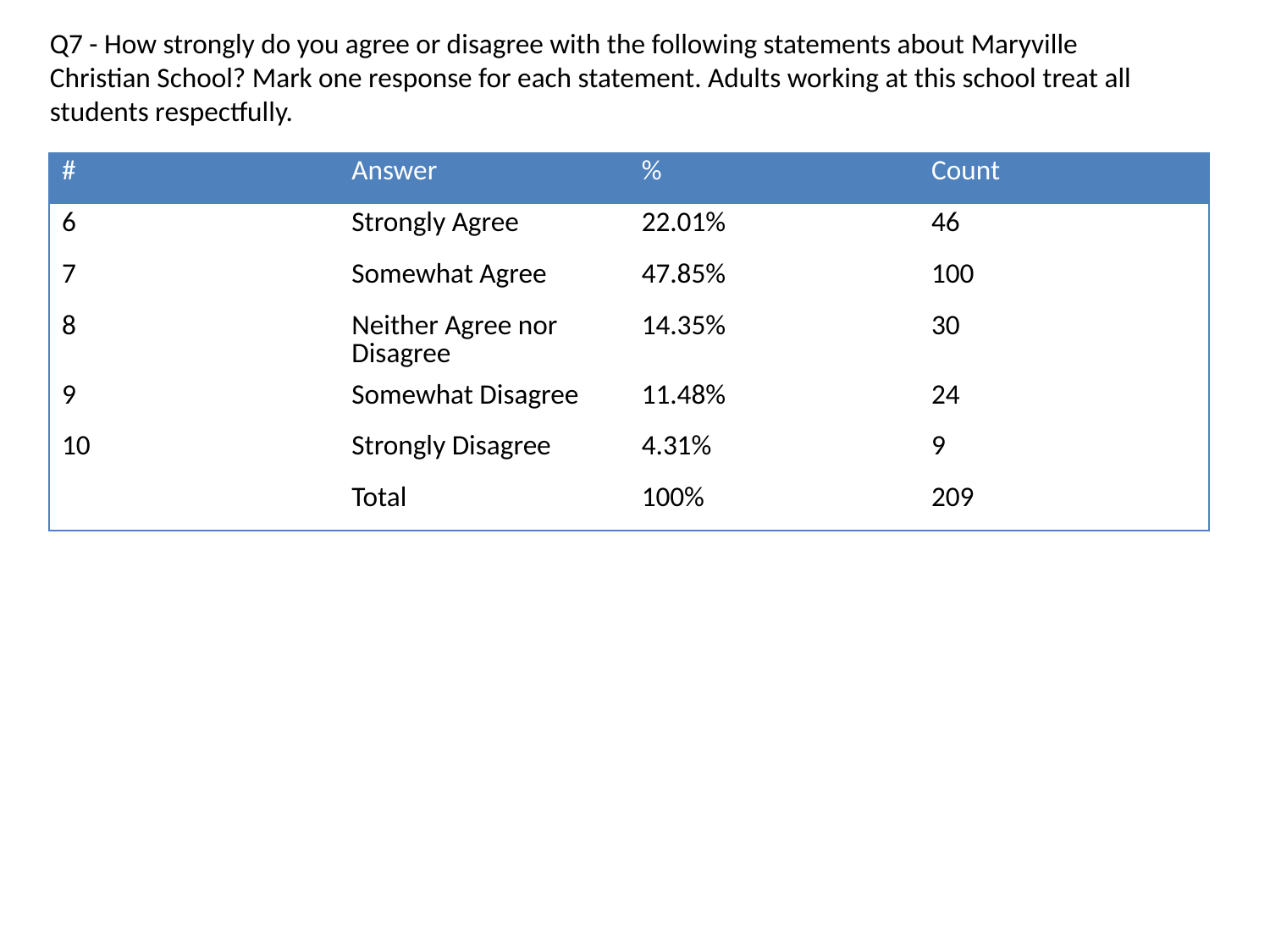

Q7 - How strongly do you agree or disagree with the following statements about Maryville Christian School? Mark one response for each statement. Adults working at this school treat all students respectfully.
| # | Answer | % | Count |
| --- | --- | --- | --- |
| 6 | Strongly Agree | 22.01% | 46 |
| 7 | Somewhat Agree | 47.85% | 100 |
| 8 | Neither Agree nor Disagree | 14.35% | 30 |
| 9 | Somewhat Disagree | 11.48% | 24 |
| 10 | Strongly Disagree | 4.31% | 9 |
|  | Total | 100% | 209 |